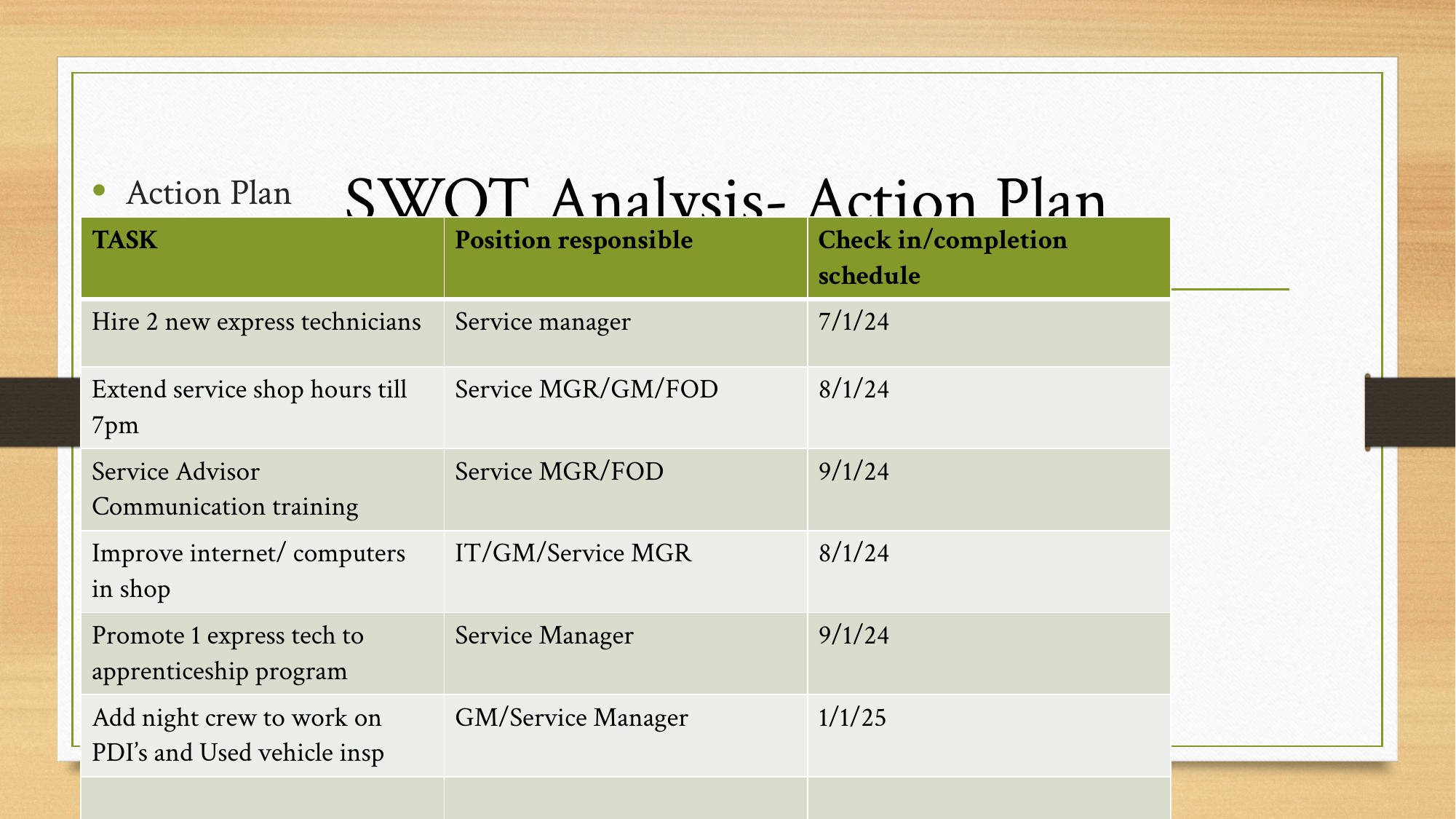

# SWOT Analysis- Action Plan
Action Plan

| TASK | Position responsible | Check in/completion schedule |
| --- | --- | --- |
| Hire 2 new express technicians | Service manager | 7/1/24 |
| Extend service shop hours till 7pm | Service MGR/GM/FOD | 8/1/24 |
| Service Advisor Communication training | Service MGR/FOD | 9/1/24 |
| Improve internet/ computers in shop | IT/GM/Service MGR | 8/1/24 |
| Promote 1 express tech to apprenticeship program | Service Manager | 9/1/24 |
| Add night crew to work on PDI’s and Used vehicle insp | GM/Service Manager | 1/1/25 |
|  |  |  |